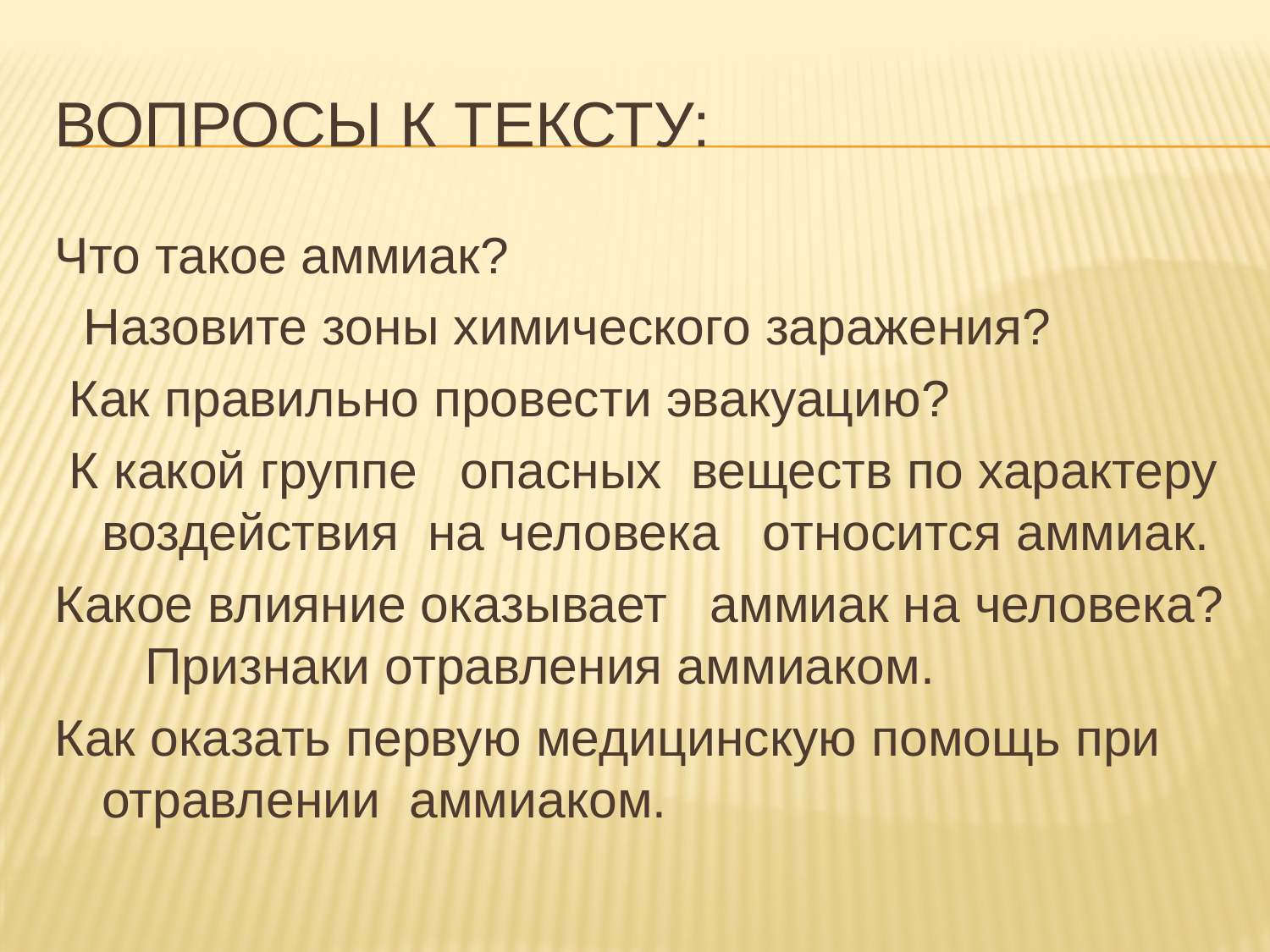

# Вопросы к тексту:
Что такое аммиак?
  Назовите зоны химического заражения?
 Как правильно провести эвакуацию?
 К какой группе   опасных  веществ по характеру  воздействия  на человека   относится аммиак.
Какое влияние оказывает   аммиак на человека?    Признаки отравления аммиаком.
Как оказать первую медицинскую помощь при отравлении  аммиаком.